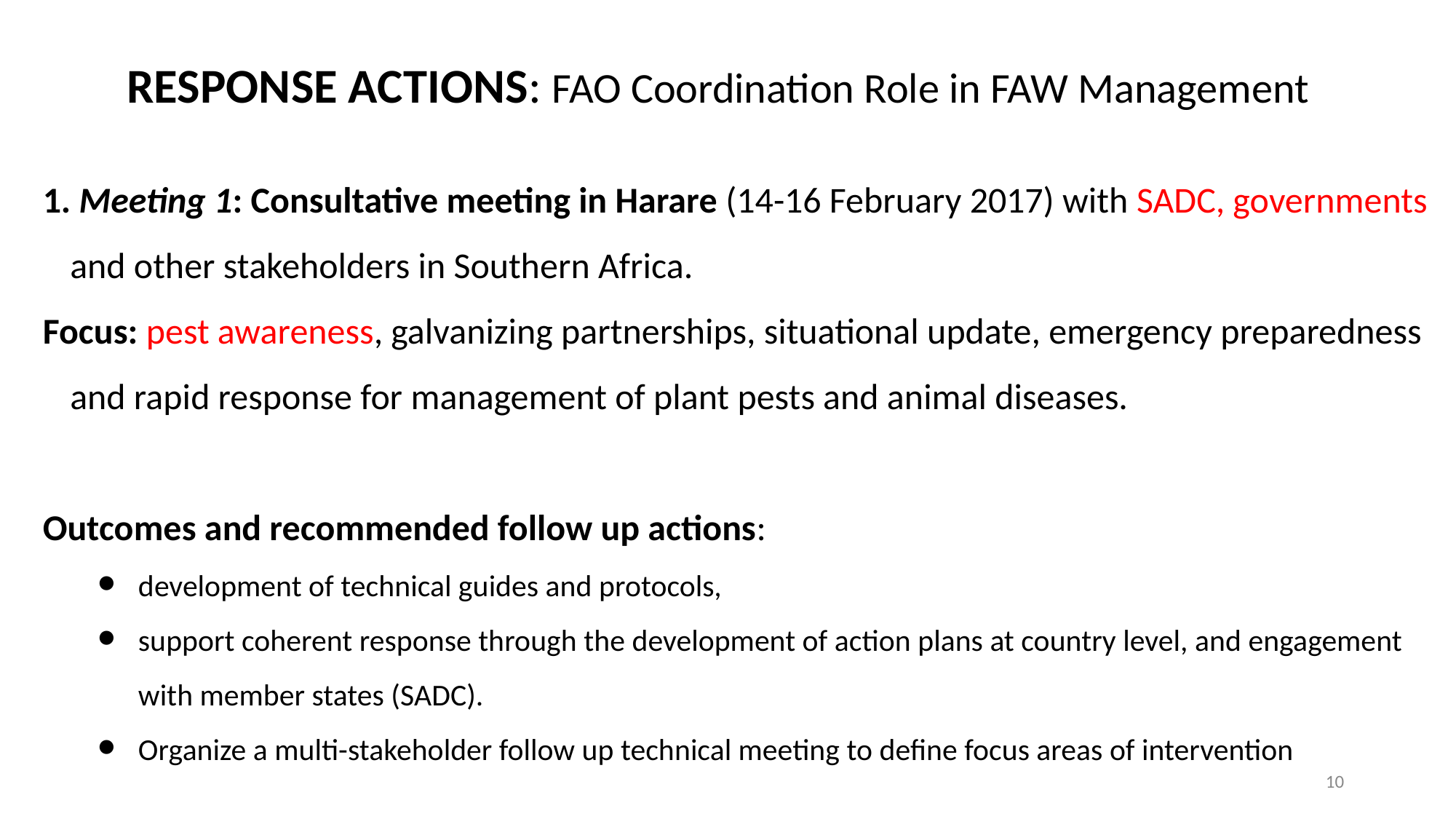

# RESPONSE ACTIONS: FAO Coordination Role in FAW Management
1. Meeting 1: Consultative meeting in Harare (14-16 February 2017) with SADC, governments and other stakeholders in Southern Africa.
Focus: pest awareness, galvanizing partnerships, situational update, emergency preparedness and rapid response for management of plant pests and animal diseases.

Outcomes and recommended follow up actions:
development of technical guides and protocols,
support coherent response through the development of action plans at country level, and engagement with member states (SADC).
Organize a multi-stakeholder follow up technical meeting to define focus areas of intervention
10